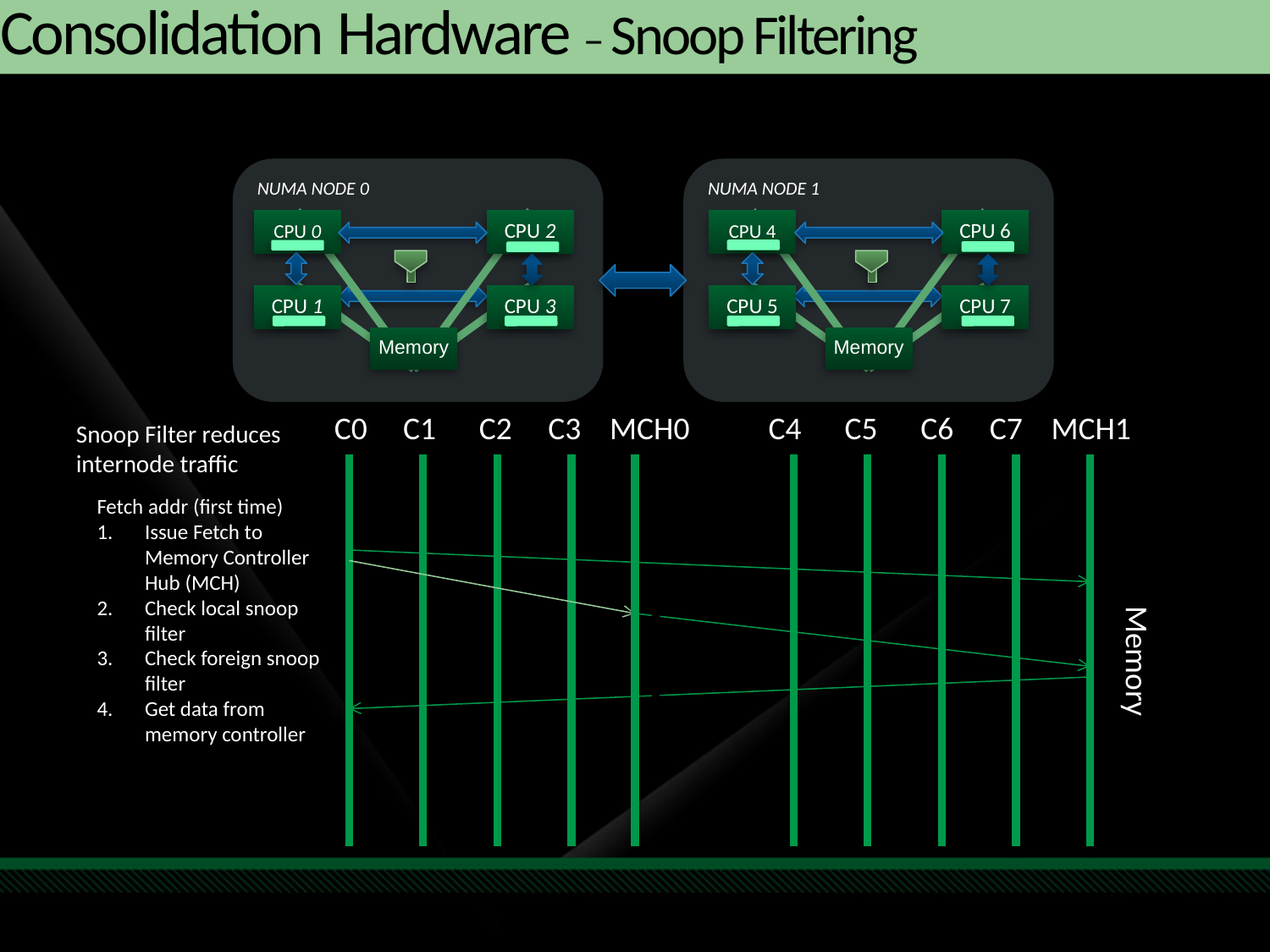

# Consolidation Hardware – Snoop Filtering
Memory
CPU 0
CPU 1
CPU 2
CPU 3
Memory
CPU 4
CPU 5
CPU 6
CPU 7
NUMA NODE 0
NUMA NODE 1

     C0     C1      C2     C3    MCH0           C4      C5      C6     C7    MCH1
Snoop Filter reduces internode traffic
Fetch addr (first time)
Issue Fetch to Memory Controller Hub (MCH)
Check local snoop filter
Check foreign snoop filter
Get data from memory controller
Memory